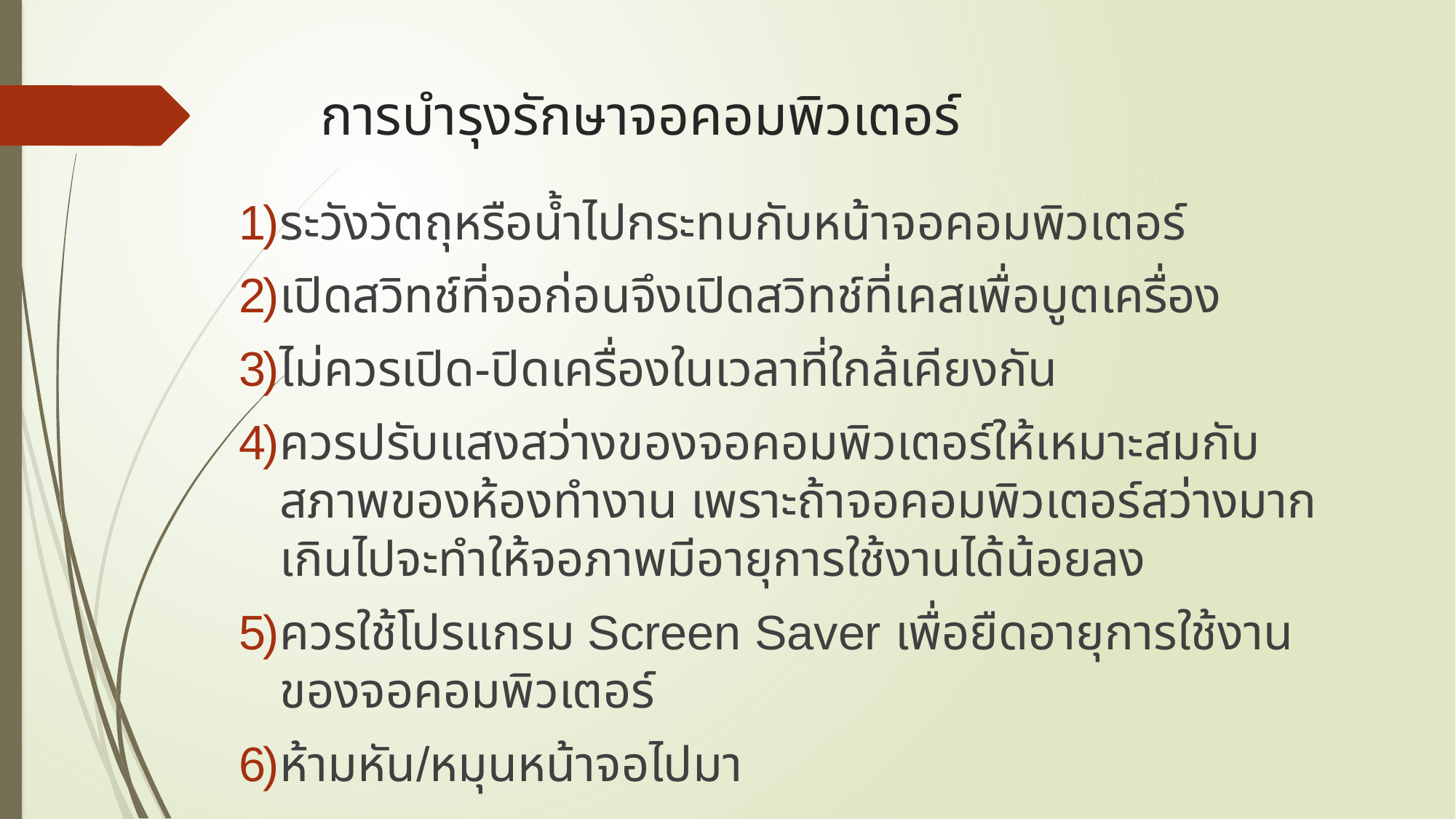

# การบำรุงรักษาจอคอมพิวเตอร์
ระวังวัตถุหรือน้ำไปกระทบกับหน้าจอคอมพิวเตอร์
เปิดสวิทช์ที่จอก่อนจึงเปิดสวิทช์ที่เคสเพื่อบูตเครื่อง
ไม่ควรเปิด-ปิดเครื่องในเวลาที่ใกล้เคียงกัน
ควรปรับแสงสว่างของจอคอมพิวเตอร์ให้เหมาะสมกับสภาพของห้องทำงาน เพราะถ้าจอคอมพิวเตอร์สว่างมากเกินไปจะทำให้จอภาพมีอายุการใช้งานได้น้อยลง
ควรใช้โปรแกรม Screen Saver เพื่อยืดอายุการใช้งานของจอคอมพิวเตอร์
ห้ามหัน/หมุนหน้าจอไปมา